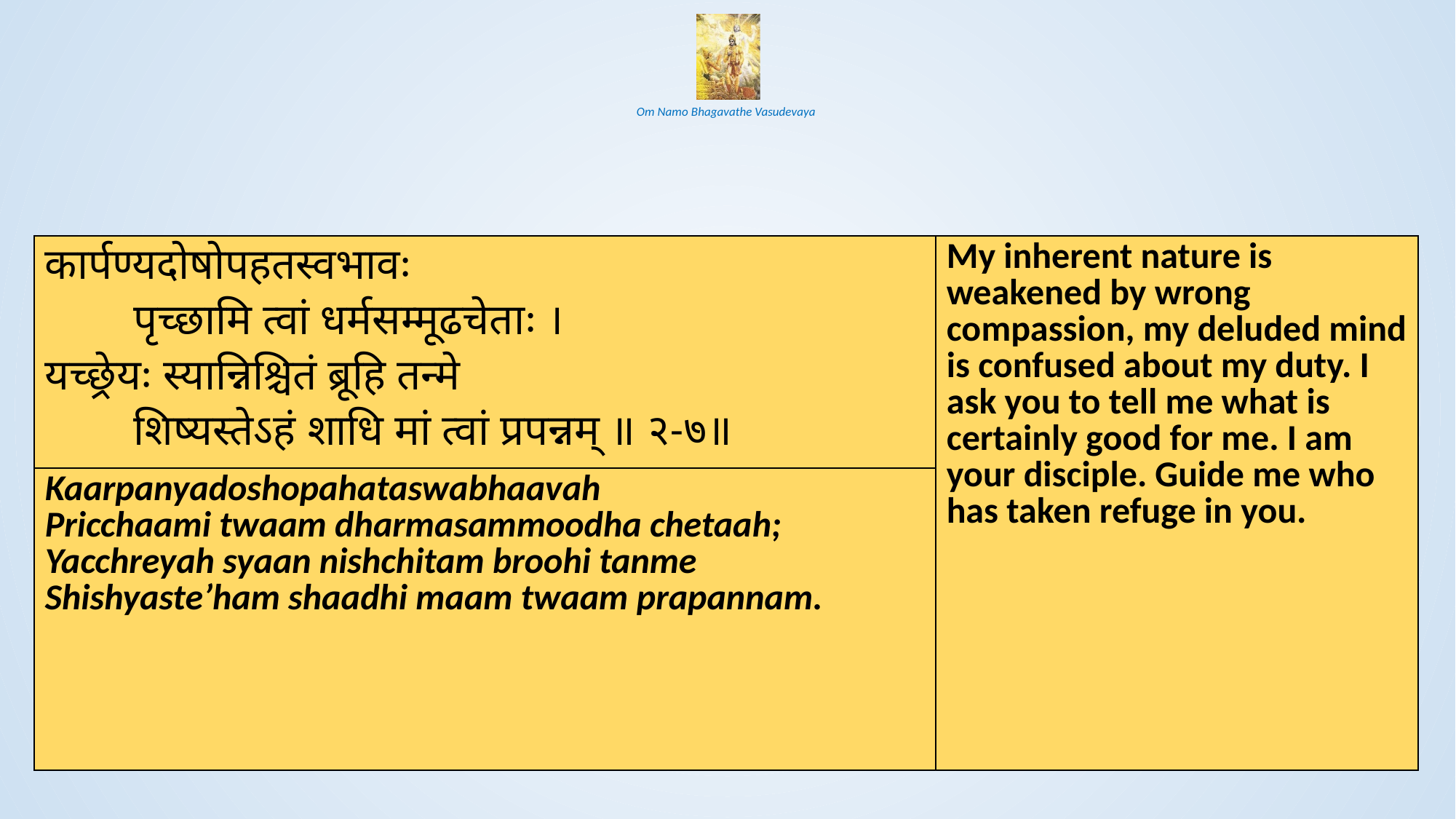

# Om Namo Bhagavathe Vasudevaya
| कार्पण्यदोषोपहतस्वभावः पृच्छामि त्वां धर्मसम्मूढचेताः । यच्छ्रेयः स्यान्निश्चितं ब्रूहि तन्मे शिष्यस्तेऽहं शाधि मां त्वां प्रपन्नम् ॥ २-७॥ | My inherent nature is weakened by wrong compassion, my deluded mind is confused about my duty. I ask you to tell me what is certainly good for me. I am your disciple. Guide me who has taken refuge in you. |
| --- | --- |
| Kaarpanyadoshopahataswabhaavah Pricchaami twaam dharmasammoodha chetaah; Yacchreyah syaan nishchitam broohi tanme Shishyaste’ham shaadhi maam twaam prapannam. |  |